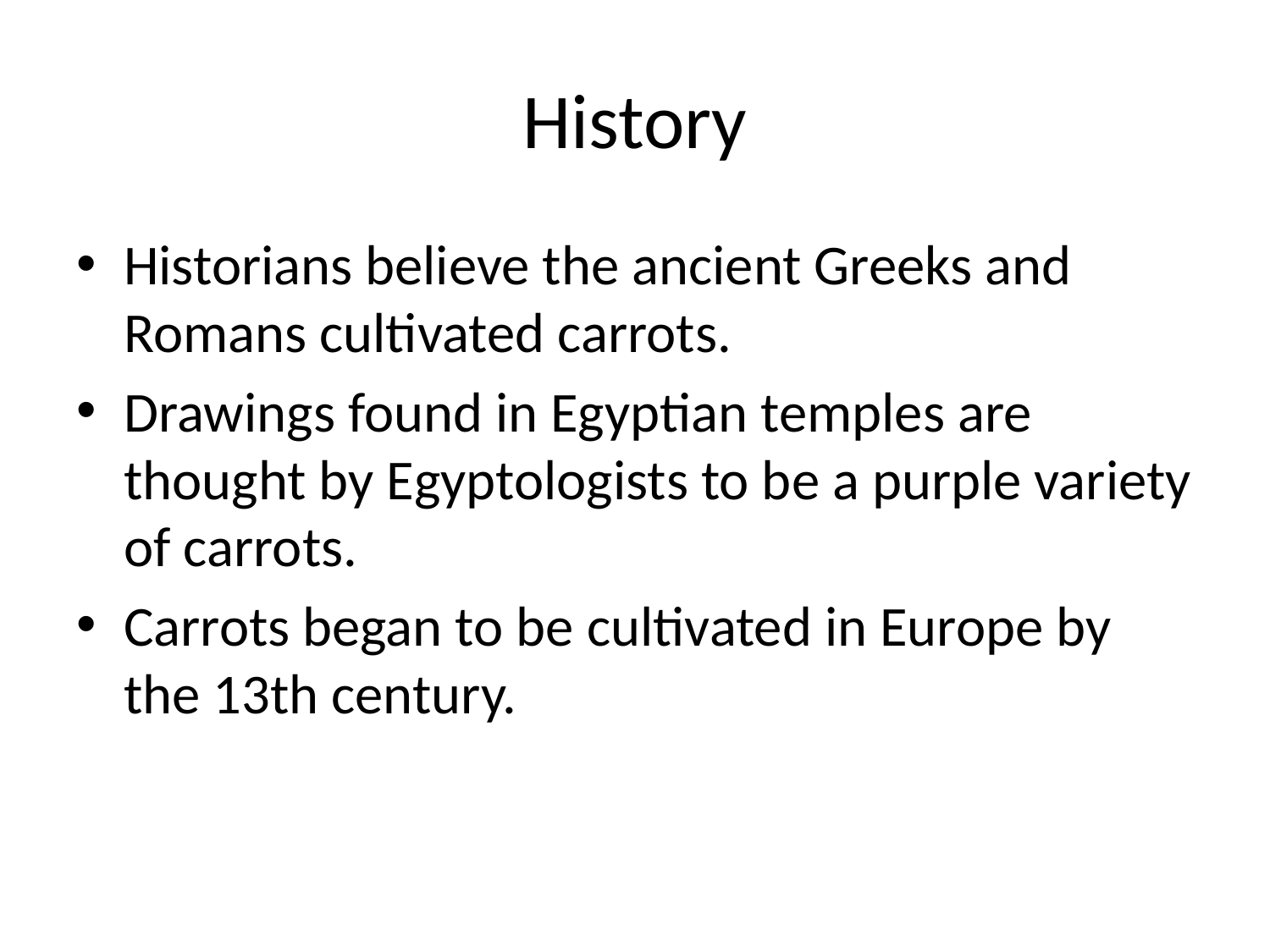

# History
Historians believe the ancient Greeks and Romans cultivated carrots.
Drawings found in Egyptian temples are thought by Egyptologists to be a purple variety of carrots.
Carrots began to be cultivated in Europe by the 13th century.